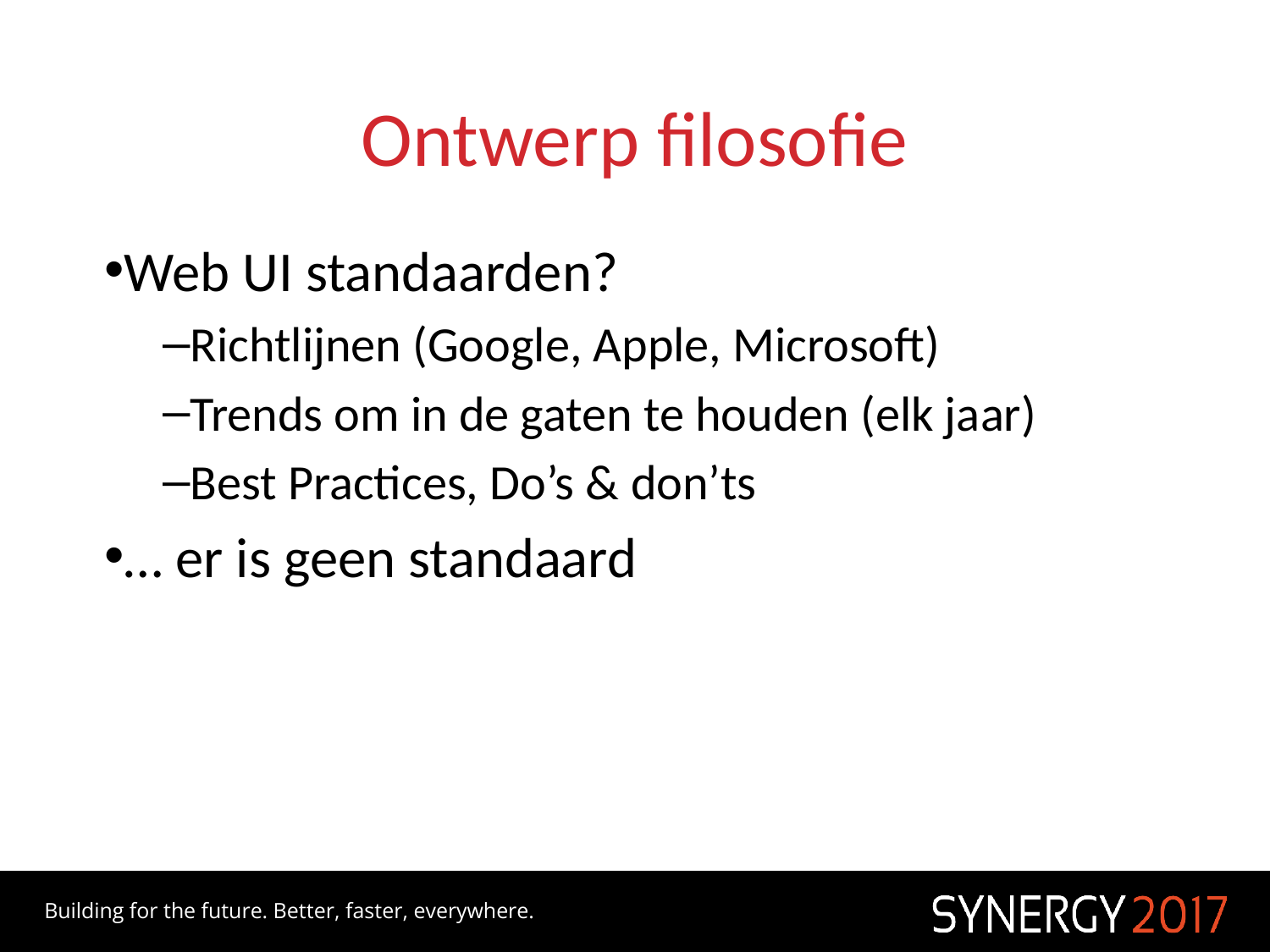

# Ontwerp filosofie
Web UI standaarden?
Richtlijnen (Google, Apple, Microsoft)
Trends om in de gaten te houden (elk jaar)
Best Practices, Do’s & don’ts
… er is geen standaard